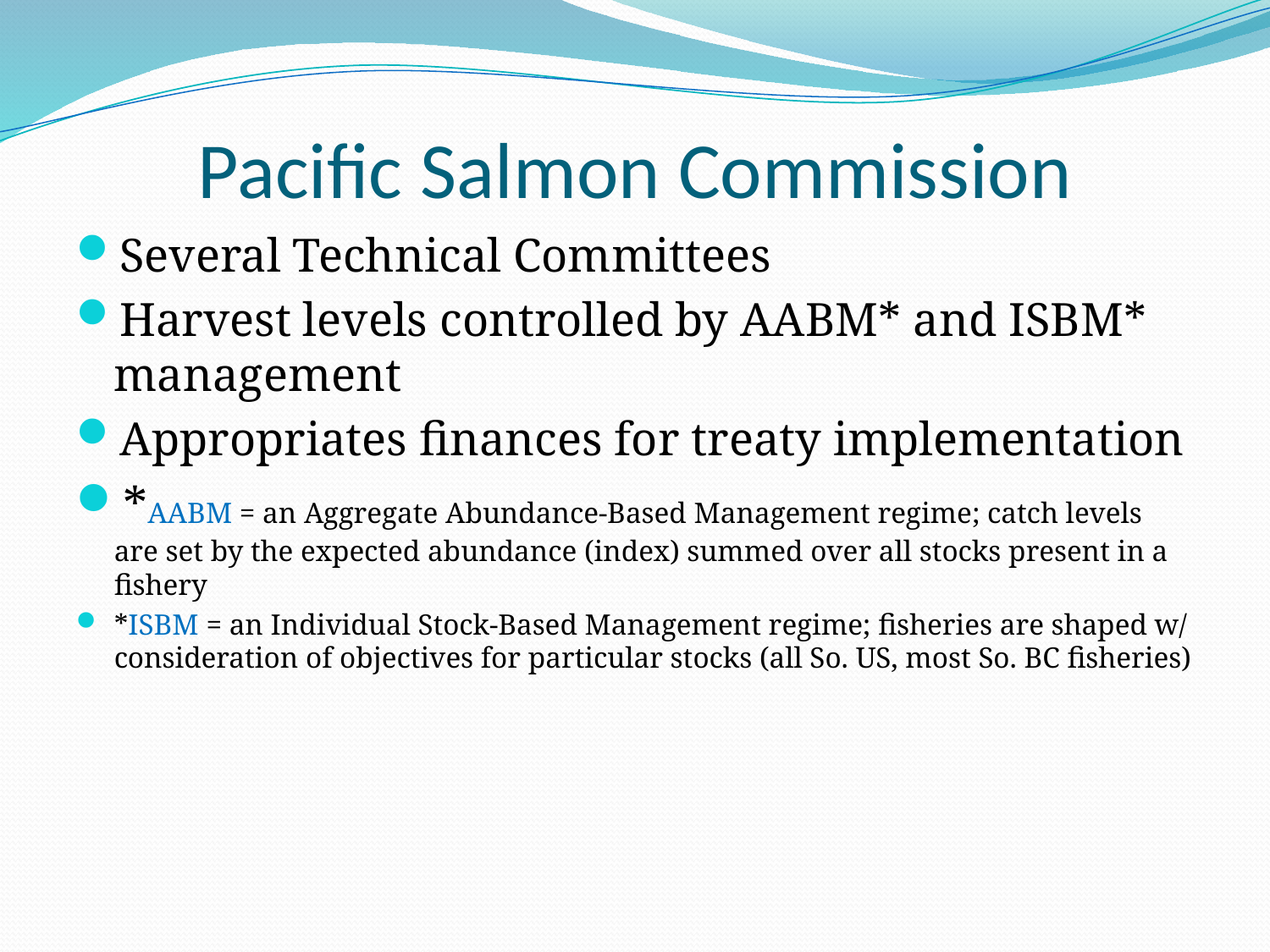

# Pacific Salmon Commission
Several Technical Committees
Harvest levels controlled by AABM* and ISBM* management
Appropriates finances for treaty implementation
*AABM = an Aggregate Abundance-Based Management regime; catch levels are set by the expected abundance (index) summed over all stocks present in a fishery
*ISBM = an Individual Stock-Based Management regime; fisheries are shaped w/ consideration of objectives for particular stocks (all So. US, most So. BC fisheries)